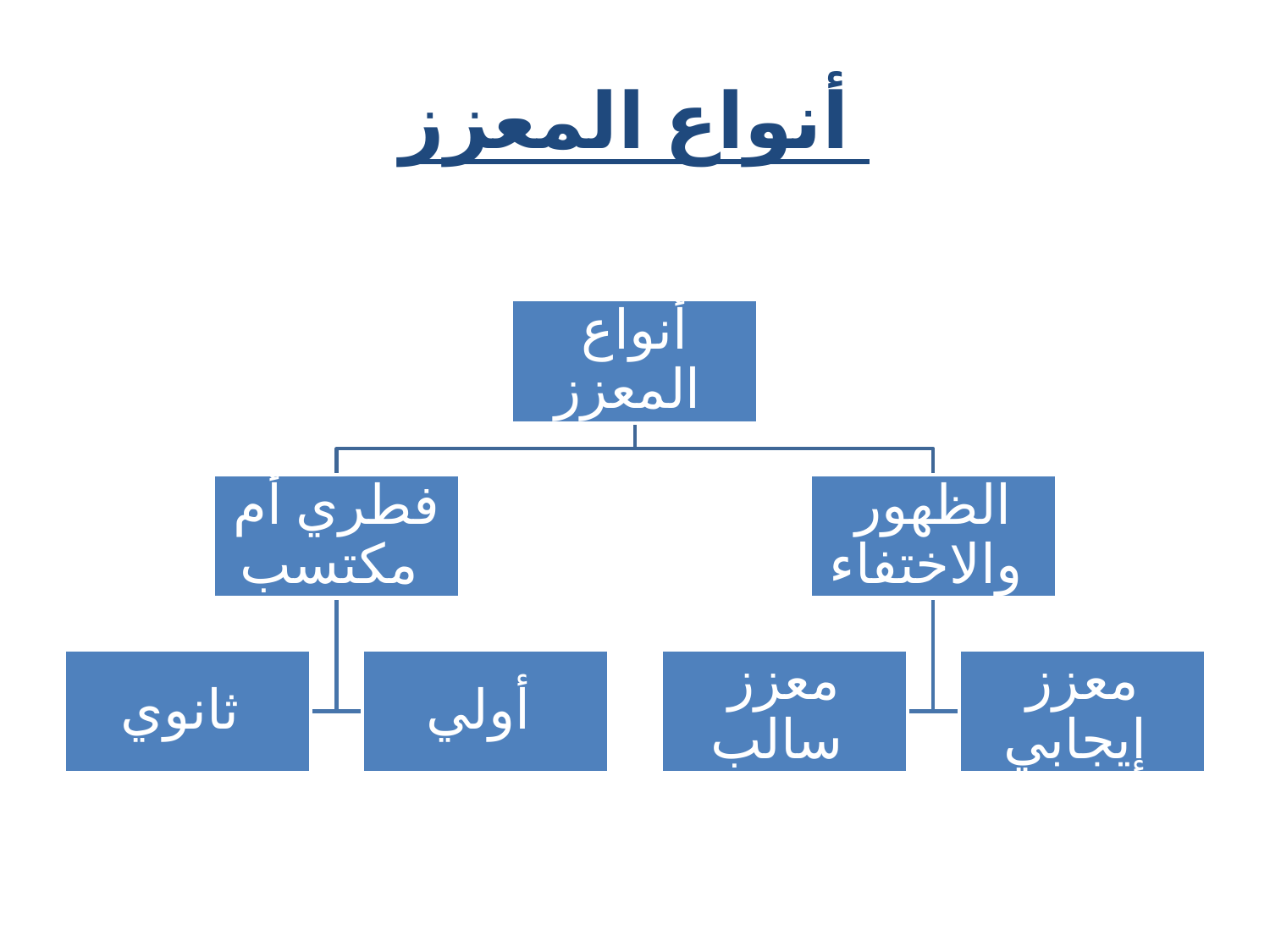

# أنواع المعزز
أنواع المعزز
فطري أم مكتسب
ثانوي
أولي
الظهور والاختفاء
معزز سالب
معزز إيجابي